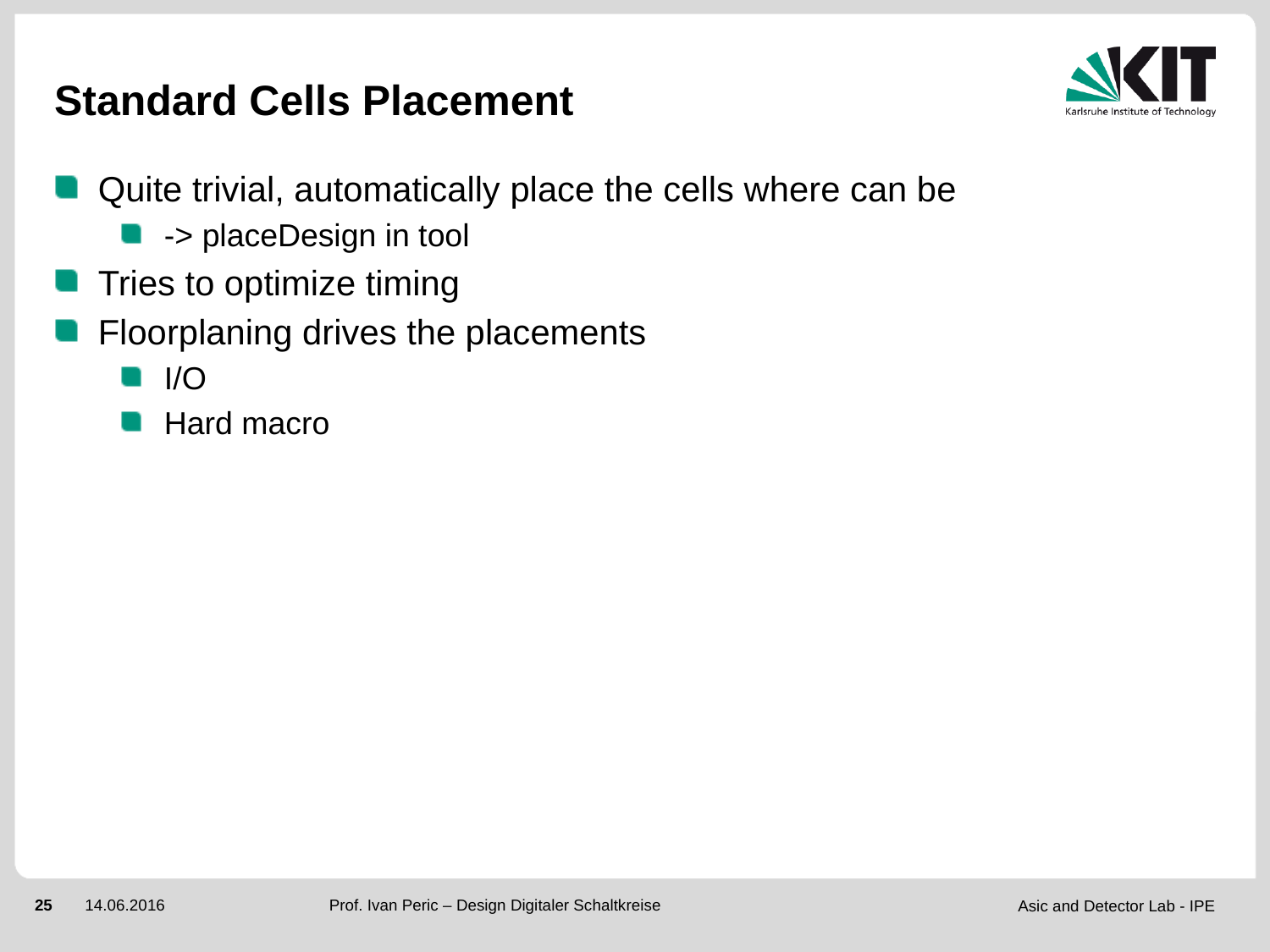

# Standard Cells Placement
Quite trivial, automatically place the cells where can be
-> placeDesign in tool
Tries to optimize timing
Floorplaning drives the placements
I/O
Hard macro